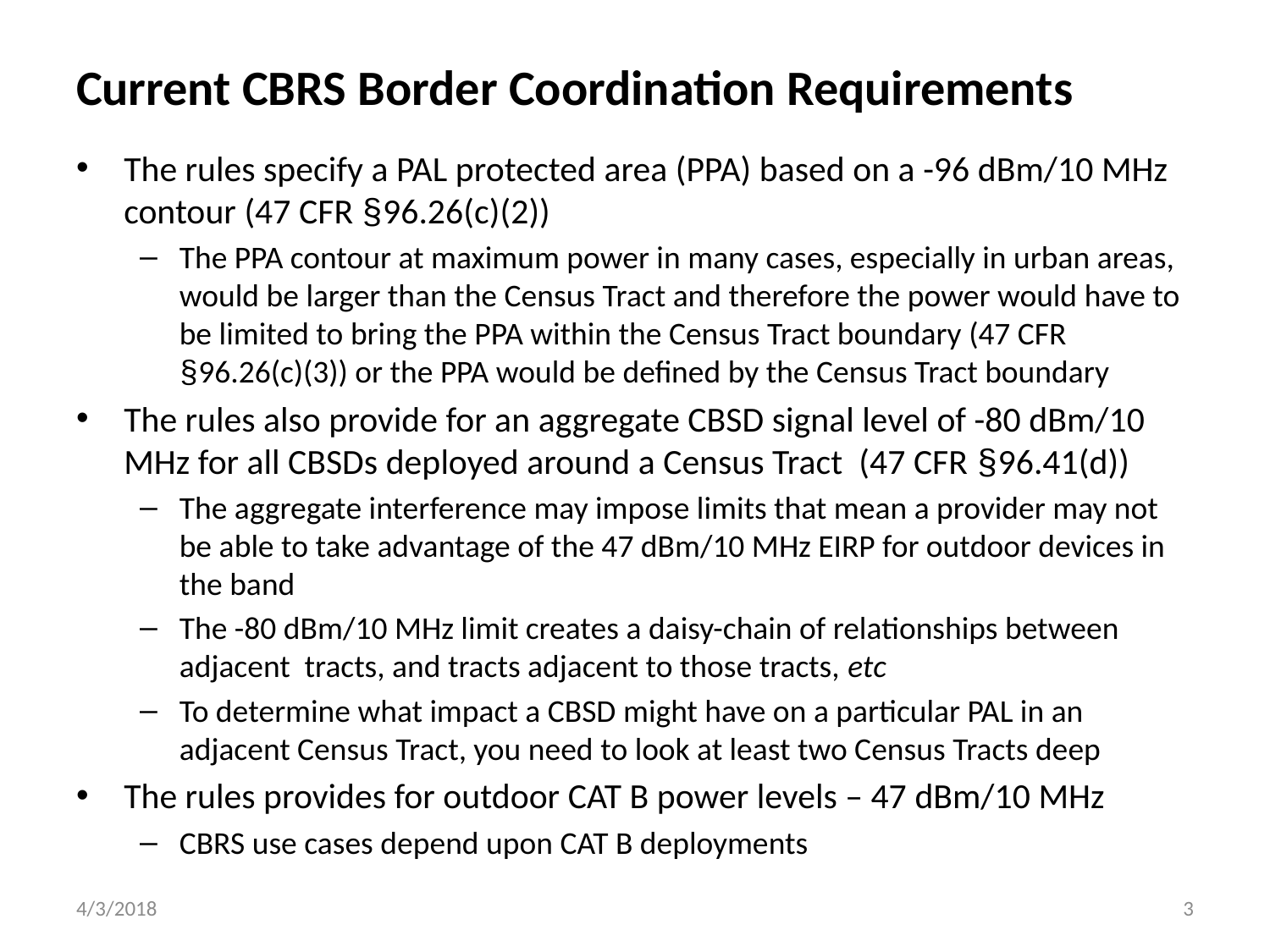

# Current CBRS Border Coordination Requirements
The rules specify a PAL protected area (PPA) based on a -96 dBm/10 MHz contour (47 CFR §96.26(c)(2))
The PPA contour at maximum power in many cases, especially in urban areas, would be larger than the Census Tract and therefore the power would have to be limited to bring the PPA within the Census Tract boundary (47 CFR §96.26(c)(3)) or the PPA would be defined by the Census Tract boundary
The rules also provide for an aggregate CBSD signal level of -80 dBm/10 MHz for all CBSDs deployed around a Census Tract  (47 CFR §96.41(d))
The aggregate interference may impose limits that mean a provider may not be able to take advantage of the 47 dBm/10 MHz EIRP for outdoor devices in the band
The -80 dBm/10 MHz limit creates a daisy-chain of relationships between adjacent  tracts, and tracts adjacent to those tracts, etc
To determine what impact a CBSD might have on a particular PAL in an adjacent Census Tract, you need to look at least two Census Tracts deep
The rules provides for outdoor CAT B power levels – 47 dBm/10 MHz
CBRS use cases depend upon CAT B deployments
4/3/2018

3